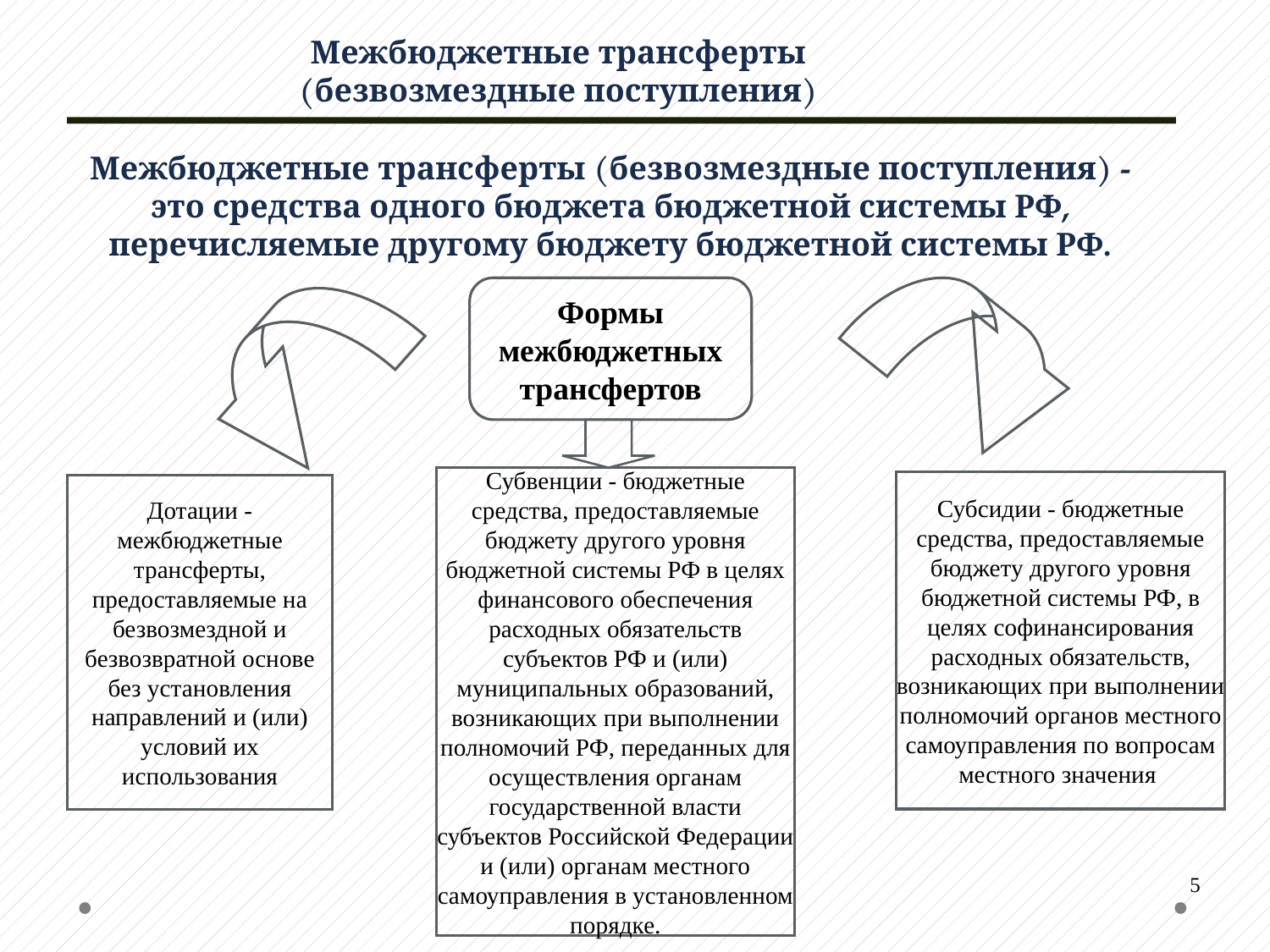

Межбюджетные трансферты
(безвозмездные поступления)

Межбюджетные трансферты (безвозмездные поступления) - это средства одного бюджета бюджетной системы РФ, перечисляемые другому бюджету бюджетной системы РФ.
Формы межбюджетных трансфертов

Субвенции - бюджетные средства, предоставляемые бюджету другого уровня бюджетной системы РФ в целях финансового обеспечения расходных обязательств субъектов РФ и (или) муниципальных образований, возникающих при выполнении полномочий РФ, переданных для осуществления органам государственной власти субъектов Российской Федерации и (или) органам местного самоуправления в установленном порядке.

Субсидии - бюджетные средства, предоставляемые бюджету другого уровня бюджетной системы РФ, в целях софинансирования расходных обязательств, возникающих при выполнении полномочий органов местного самоуправления по вопросам местного значения
Дотации - межбюджетные трансферты, предоставляемые на безвозмездной и безвозвратной основе без установления направлений и (или) условий их использования
5